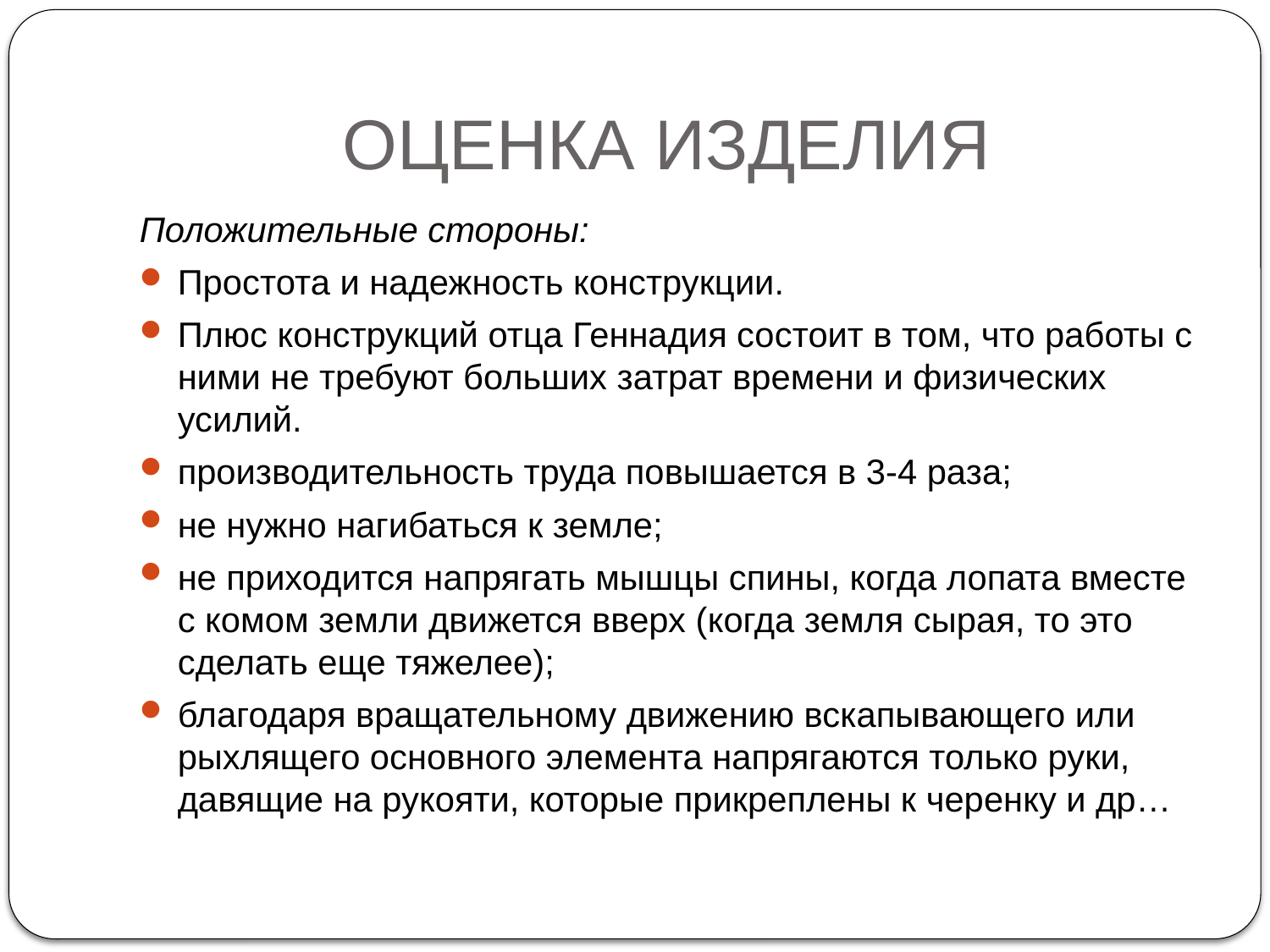

# ОЦЕНКА ИЗДЕЛИЯ
Положительные стороны:
Простота и надежность конструкции.
Плюс конструкций отца Геннадия состоит в том, что работы с ними не требуют больших затрат времени и физических усилий.
производительность труда повышается в 3-4 раза;
не нужно нагибаться к земле;
не приходится напрягать мышцы спины, когда лопата вместе с комом земли движется вверх (когда земля сырая, то это сделать еще тяжелее);
благодаря вращательному движению вскапывающего или рыхлящего основного элемента напрягаются только руки, давящие на рукояти, которые прикреплены к черенку и др…